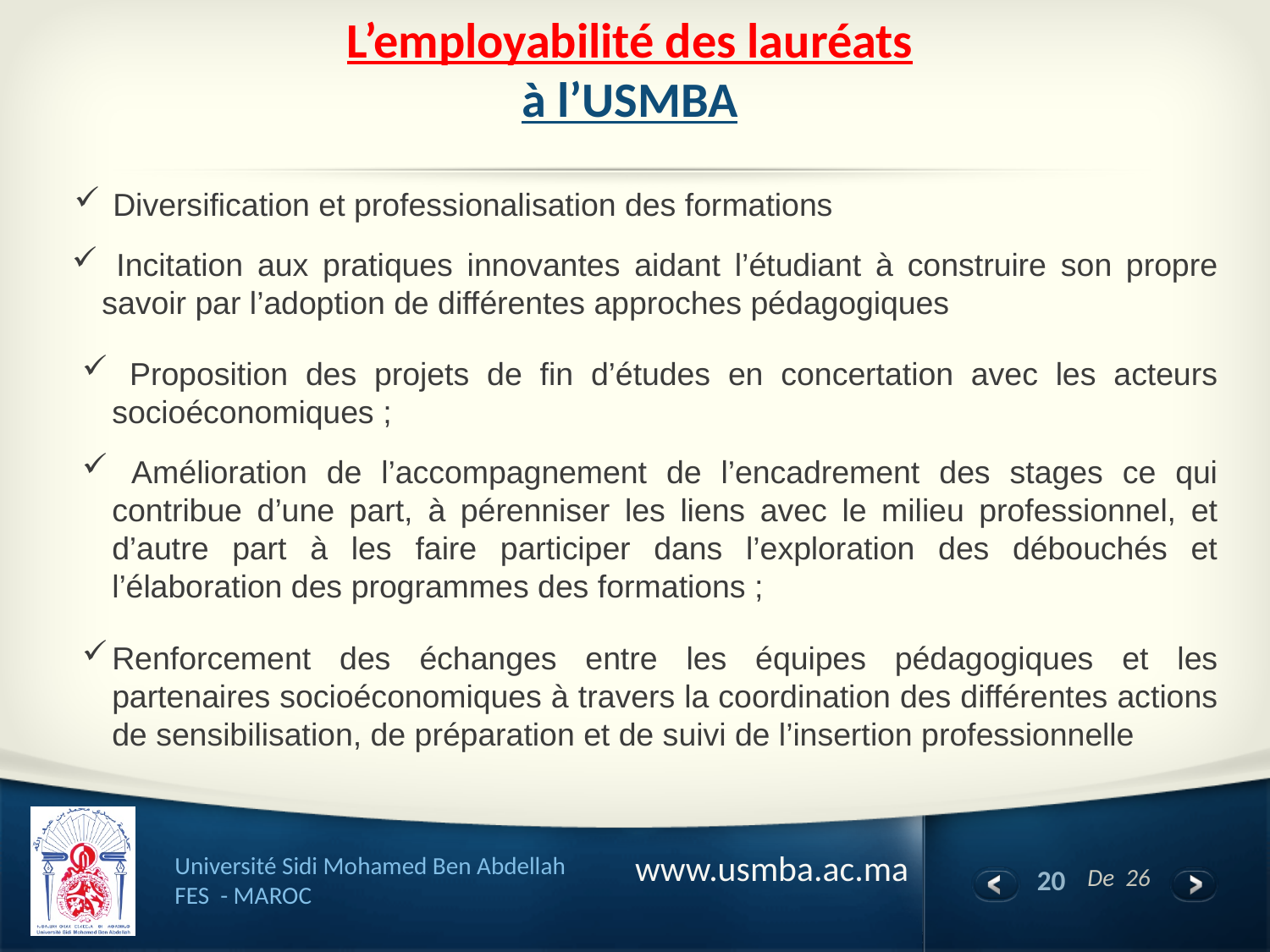

# L’employabilité des lauréats à l’USMBA
 Diversification et professionalisation des formations
 Incitation aux pratiques innovantes aidant l’étudiant à construire son propre savoir par l’adoption de différentes approches pédagogiques
 Proposition des projets de fin d’études en concertation avec les acteurs socioéconomiques ;

 Amélioration de l’accompagnement de l’encadrement des stages ce qui contribue d’une part, à pérenniser les liens avec le milieu professionnel, et d’autre part à les faire participer dans l’exploration des débouchés et l’élaboration des programmes des formations ;

Renforcement des échanges entre les équipes pédagogiques et les partenaires socioéconomiques à travers la coordination des différentes actions de sensibilisation, de préparation et de suivi de l’insertion professionnelle